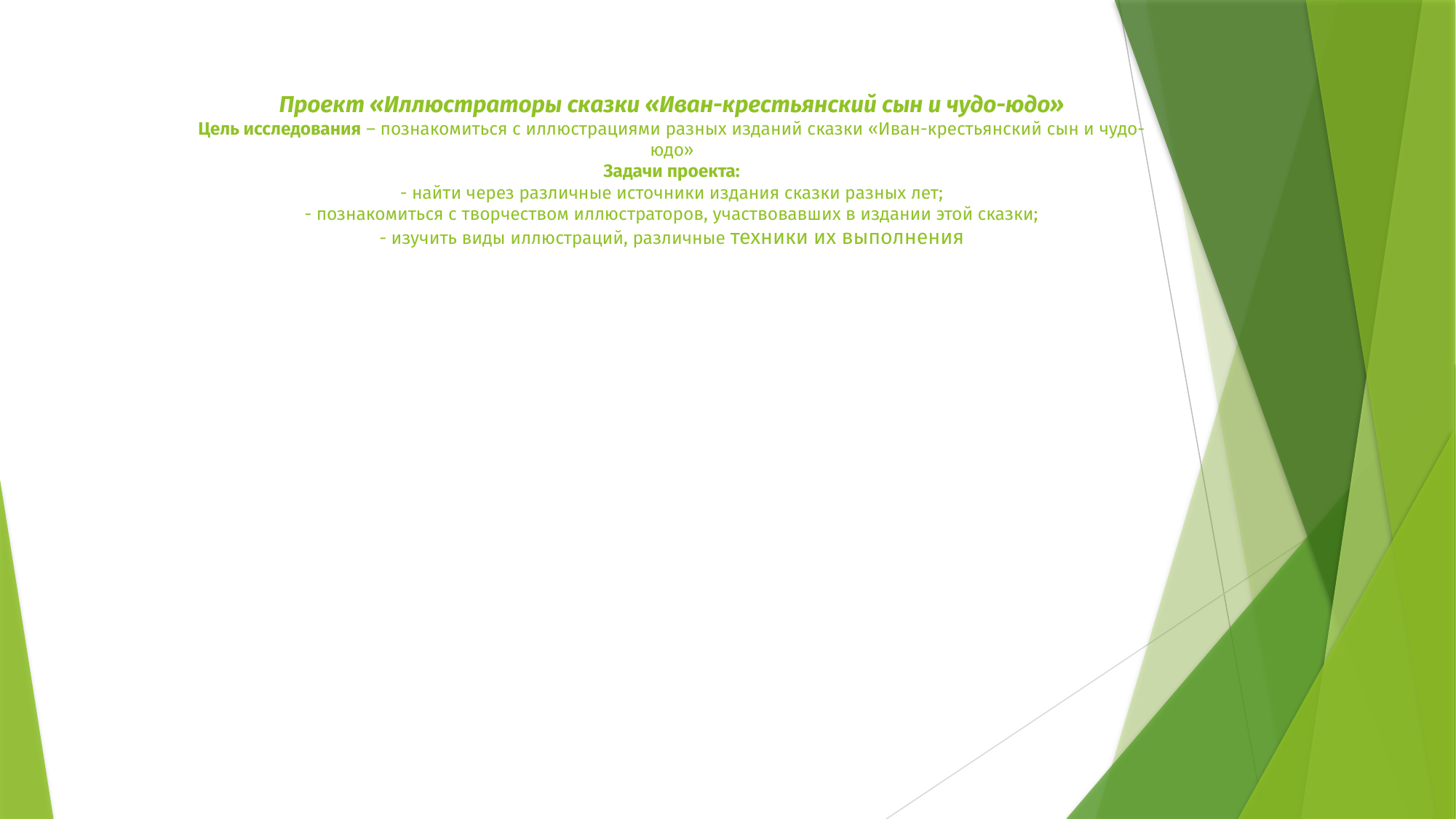

# Проект «Иллюстраторы сказки «Иван-крестьянский сын и чудо-юдо» Цель исследования – познакомиться с иллюстрациями разных изданий сказки «Иван-крестьянский сын и чудо-юдо» Задачи проекта: - найти через различные источники издания сказки разных лет; - познакомиться с творчеством иллюстраторов, участвовавших в издании этой сказки; - изучить виды иллюстраций, различные техники их выполнения